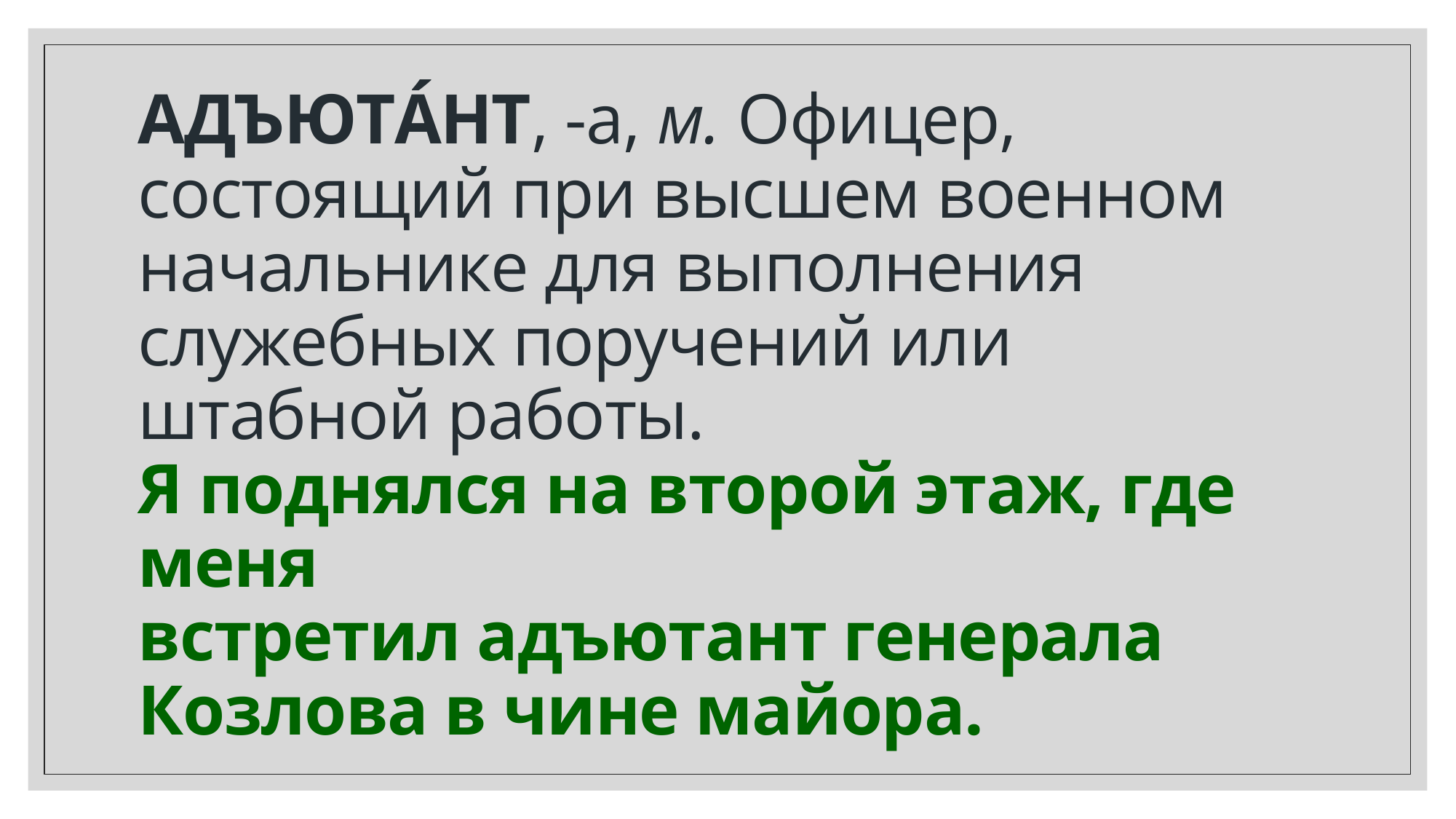

# АДЪЮТА́НТ, -а, м. Офицер, состоящий при высшем военном начальнике для выполнения служебных поручений или штабной работы. Я поднялся на второй этаж, где меня встретил адъютант генерала Козлова в чине майора.